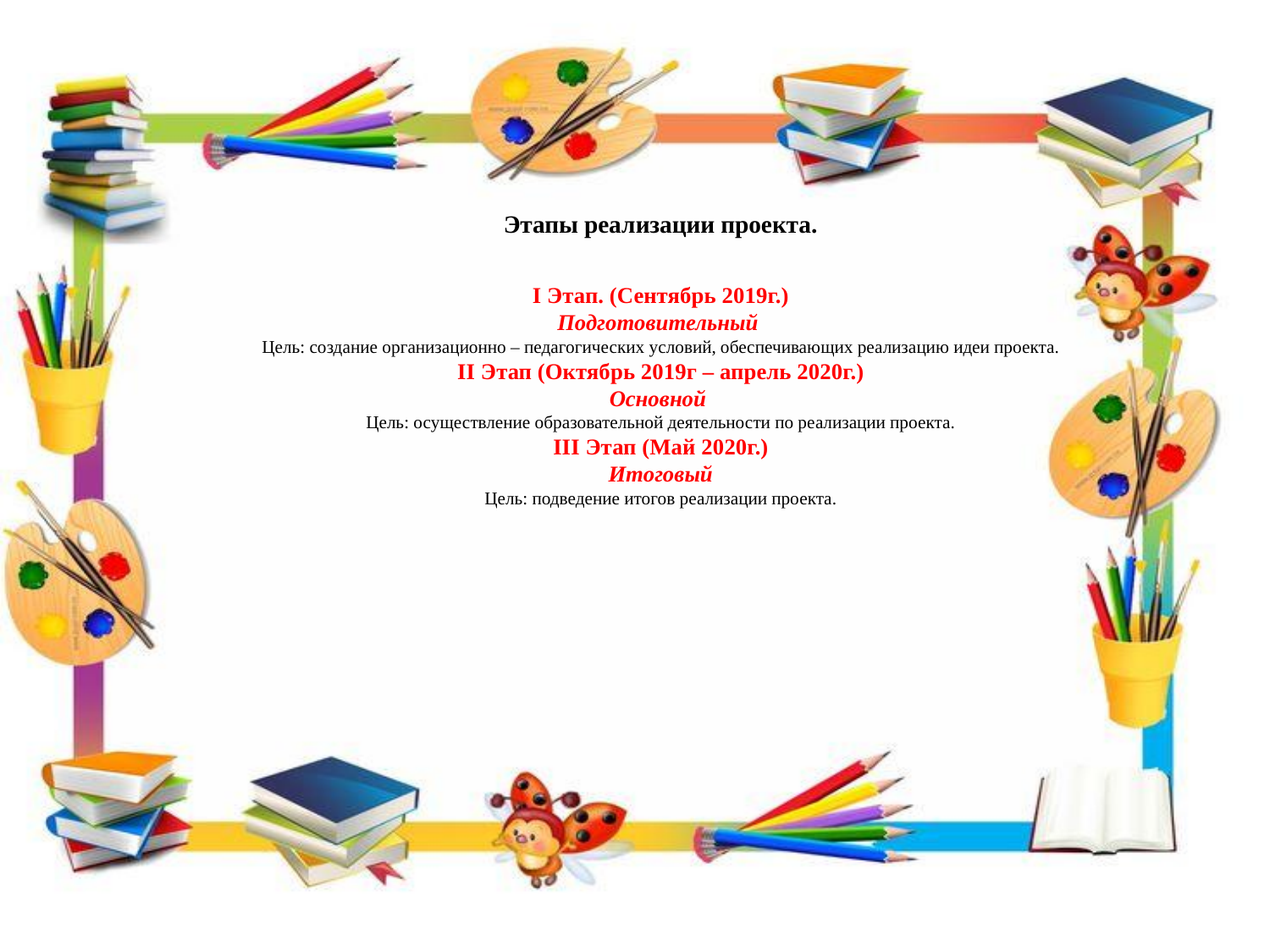

# Этапы реализации проекта. I Этап. (Сентябрь 2019г.) Подготовительный Цель: создание организационно – педагогических условий, обеспечивающих реализацию идеи проекта. II Этап (Октябрь 2019г – апрель 2020г.) Основной Цель: осуществление образовательной деятельности по реализации проекта. III Этап (Май 2020г.) Итоговый Цель: подведение итогов реализации проекта.